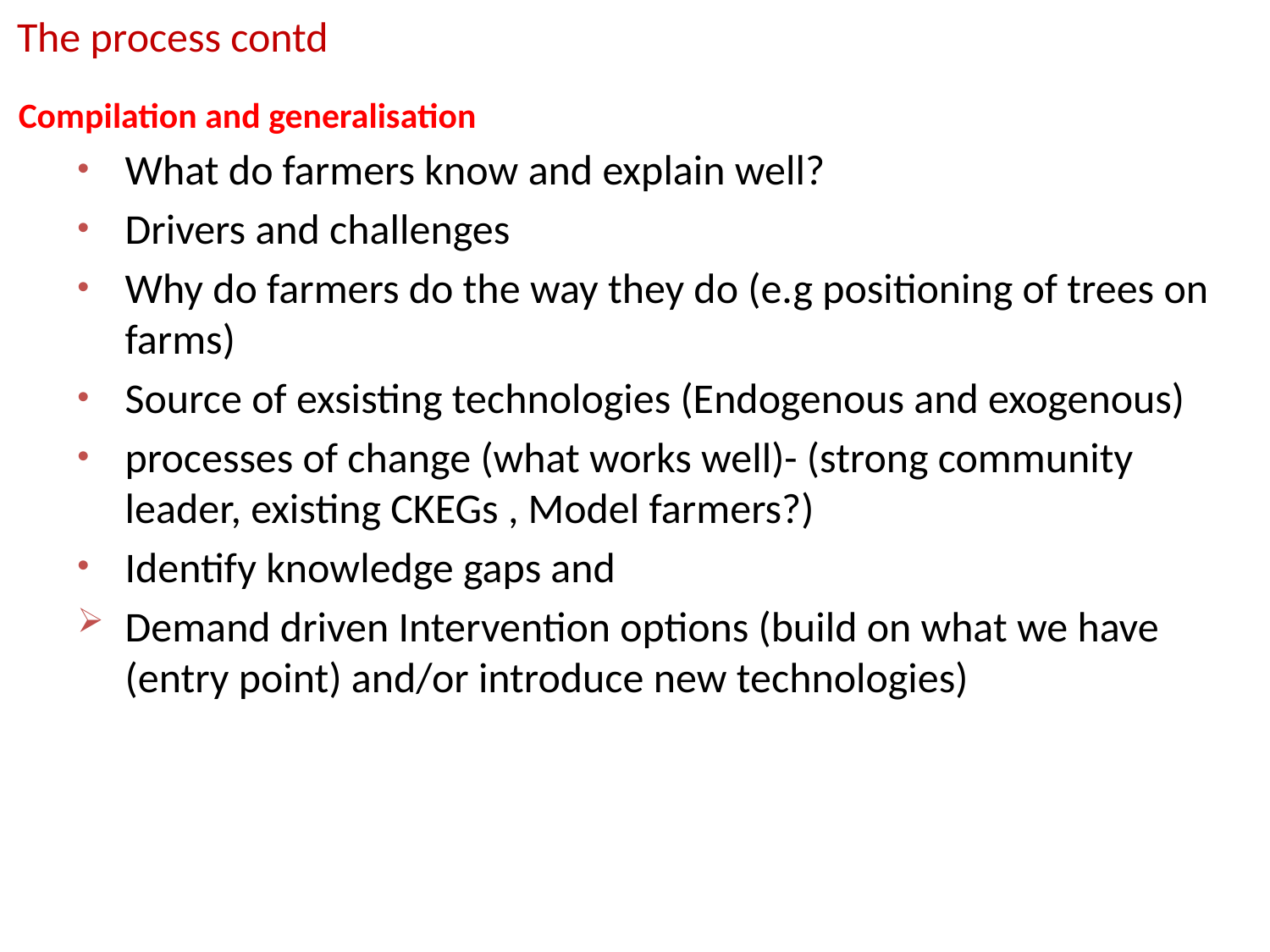

The process contd
Compilation and generalisation

What do farmers know and explain well?
Drivers and challenges
Why do farmers do the way they do (e.g positioning of trees on farms)
Source of exsisting technologies (Endogenous and exogenous)
processes of change (what works well)- (strong community leader, existing CKEGs , Model farmers?)
Identify knowledge gaps and
Demand driven Intervention options (build on what we have (entry point) and/or introduce new technologies)